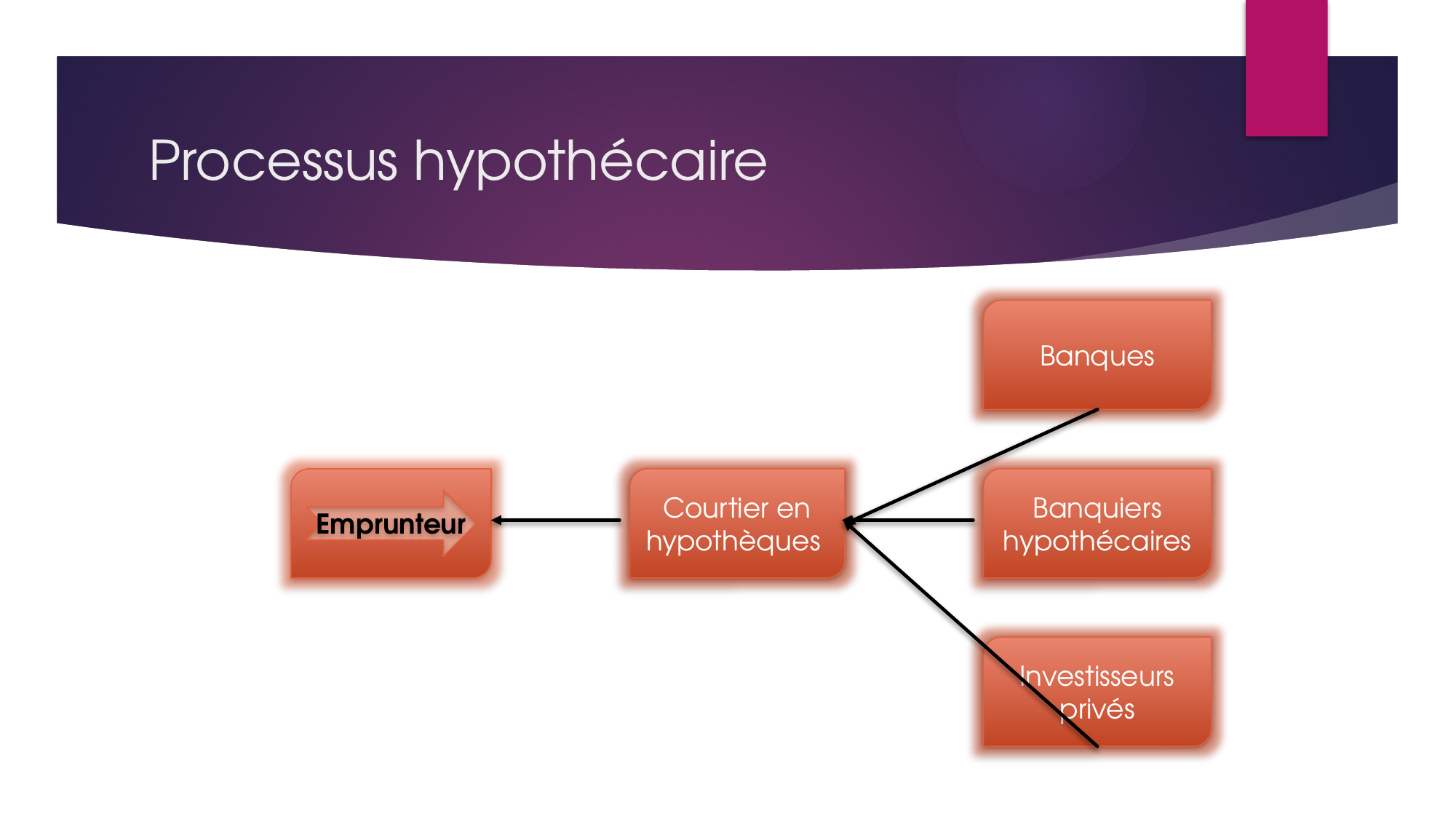

# Processus hypothécaire
Banques
Emprunteur
Courtier en hypothèques
Banquiers hypothécaires
Investisseurs privés